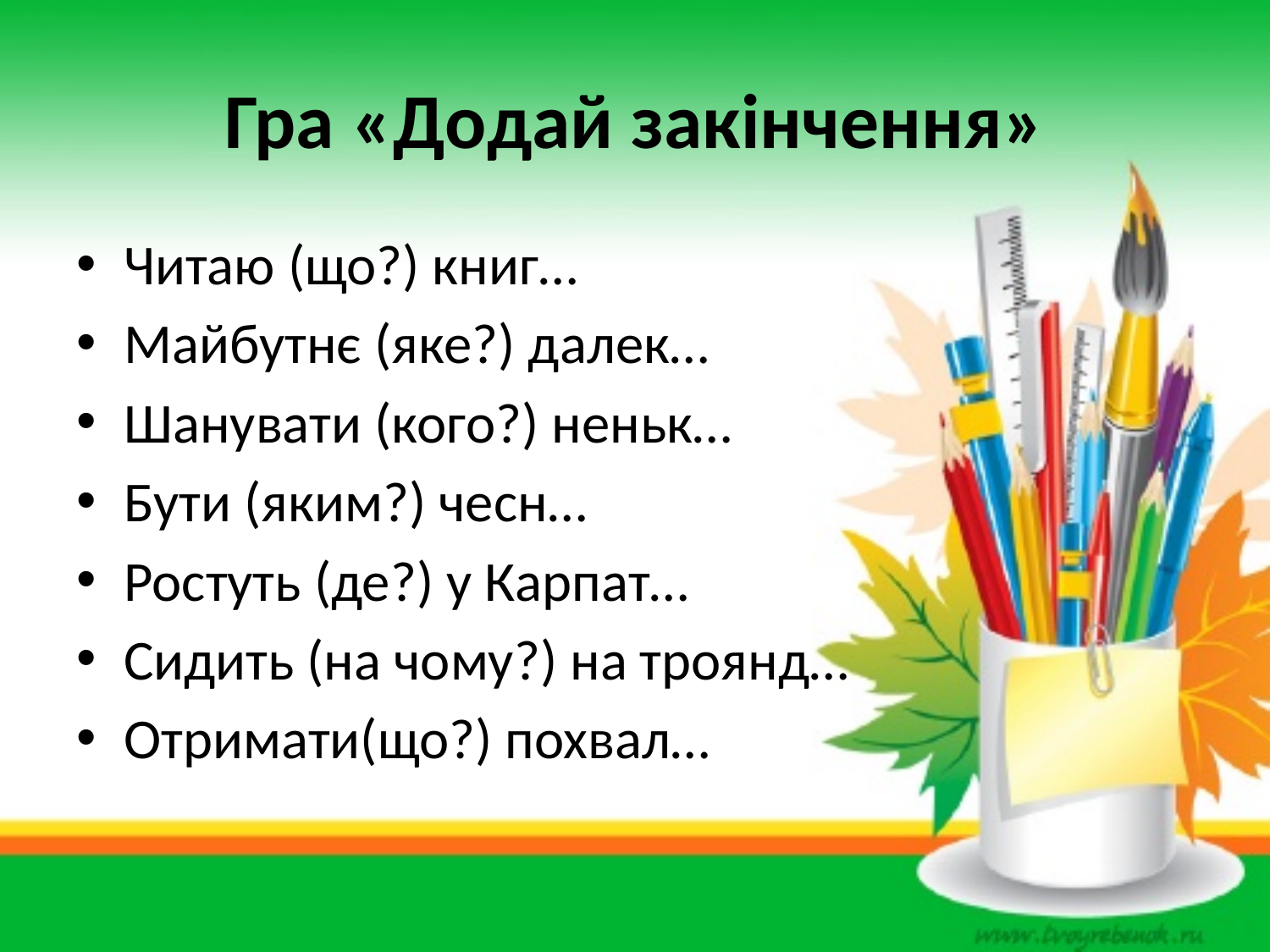

# Гра «Додай закінчення»
Читаю (що?) книг…
Майбутнє (яке?) далек…
Шанувати (кого?) неньк…
Бути (яким?) чесн…
Ростуть (де?) у Карпат…
Сидить (на чому?) на троянд…
Отримати(що?) похвал…